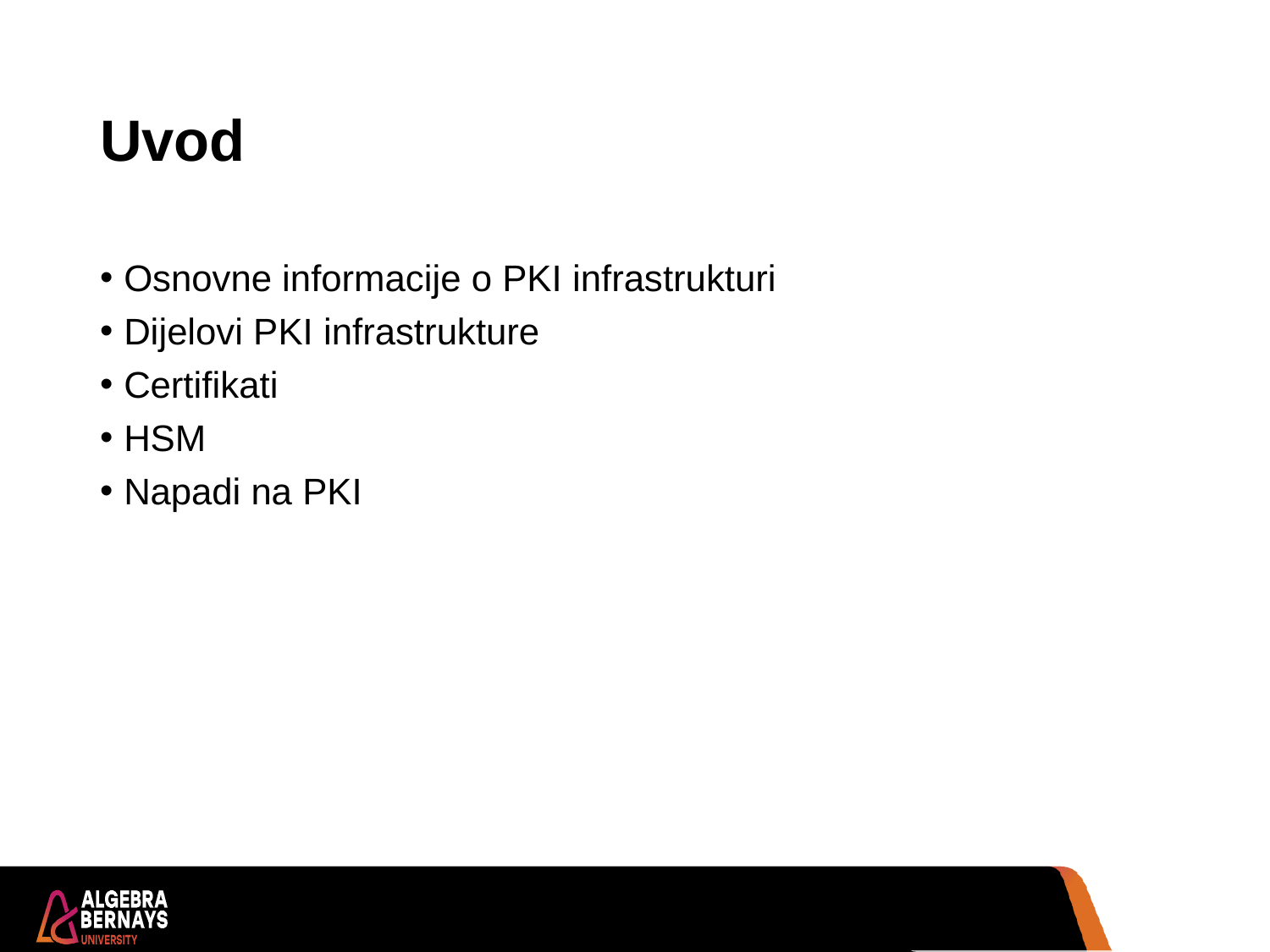

# Uvod
Osnovne informacije o PKI infrastrukturi
Dijelovi PKI infrastrukture
Certifikati
HSM
Napadi na PKI